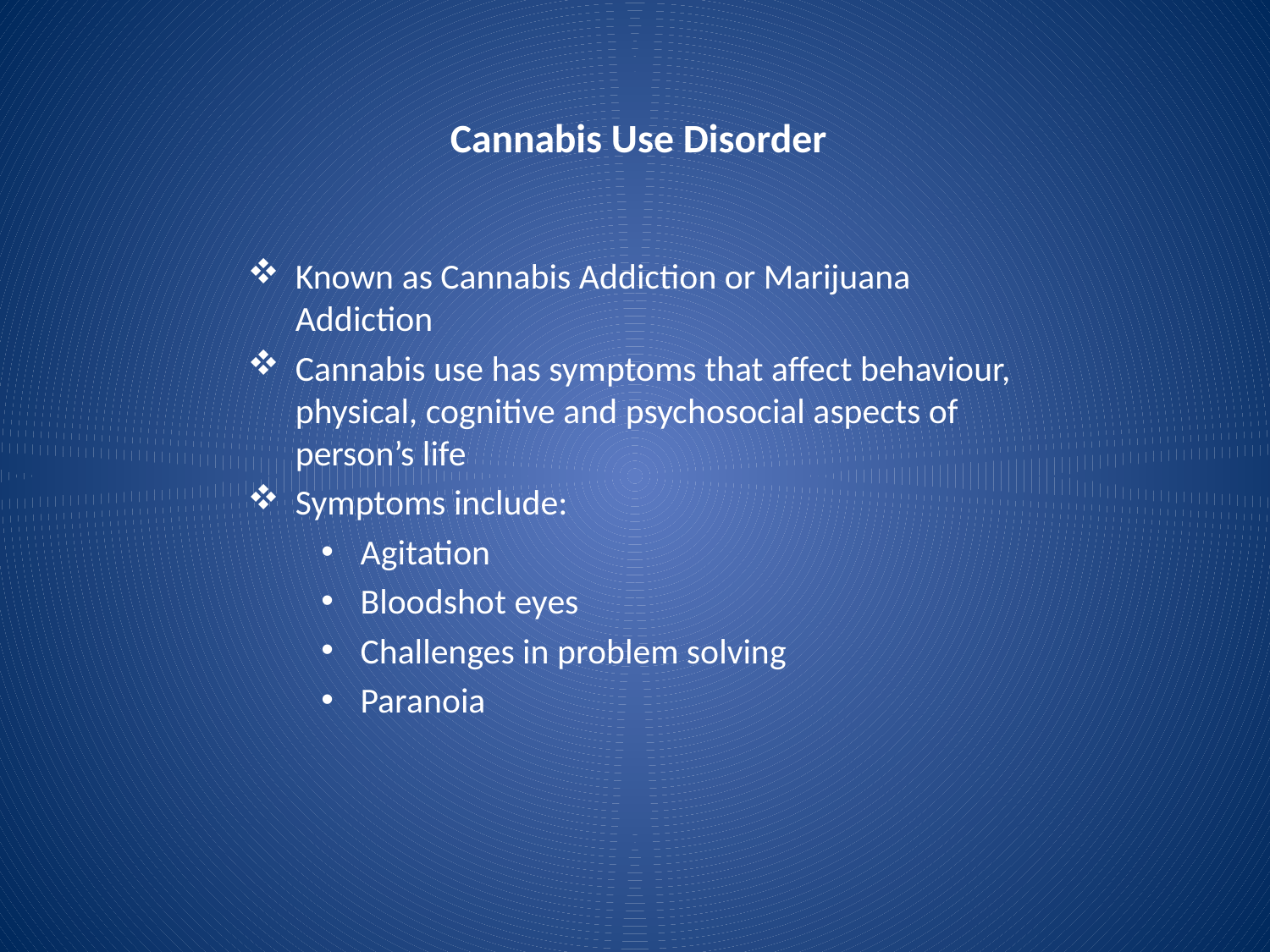

# Cannabis Use Disorder
Known as Cannabis Addiction or Marijuana Addiction
Cannabis use has symptoms that affect behaviour, physical, cognitive and psychosocial aspects of person’s life
Symptoms include:
Agitation
Bloodshot eyes
Challenges in problem solving
Paranoia